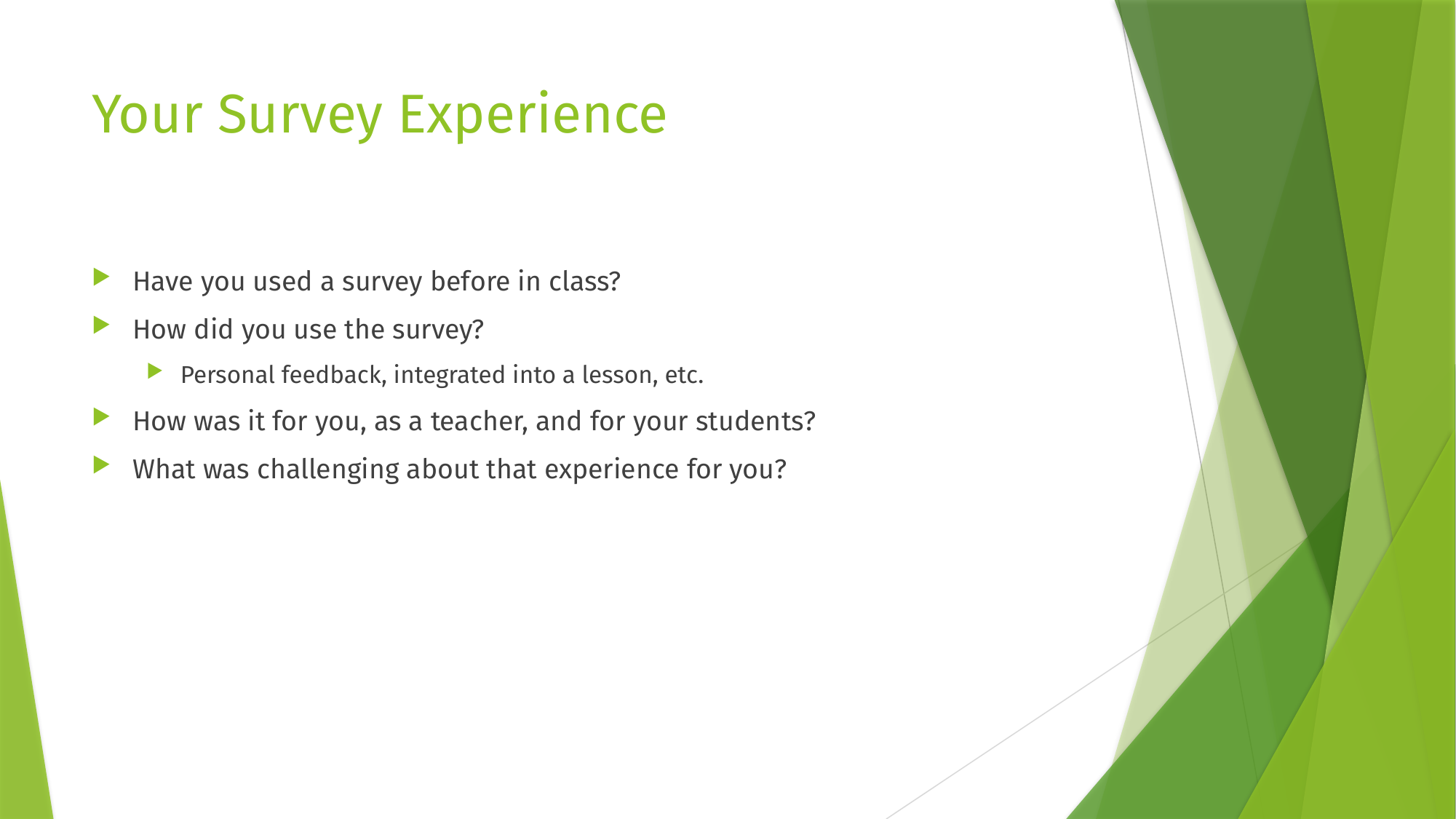

# Your Survey Experience
Have you used a survey before in class?
How did you use the survey?
Personal feedback, integrated into a lesson, etc.
How was it for you, as a teacher, and for your students?
What was challenging about that experience for you?